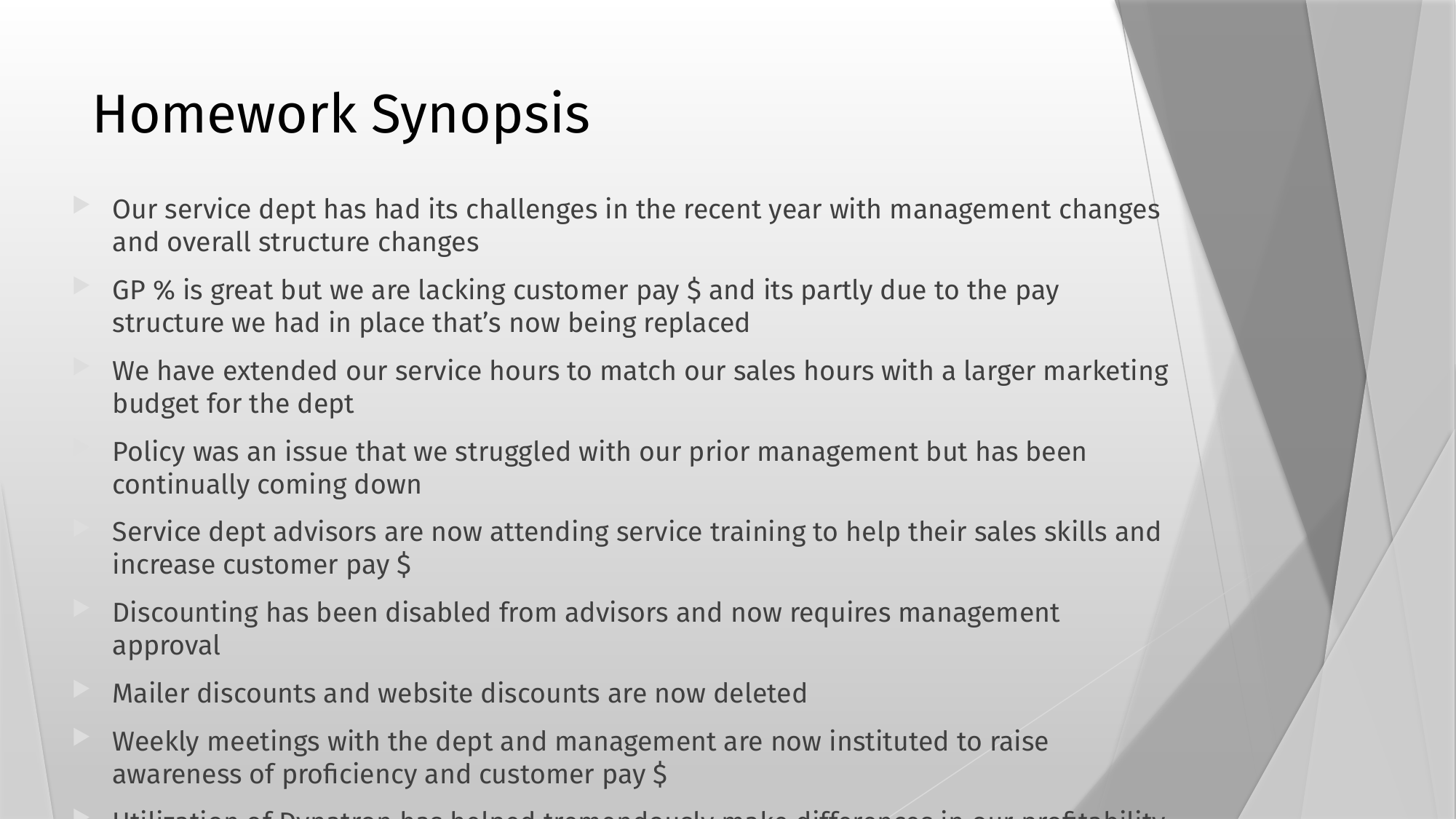

# Homework Synopsis
Our service dept has had its challenges in the recent year with management changes and overall structure changes
GP % is great but we are lacking customer pay $ and its partly due to the pay structure we had in place that’s now being replaced
We have extended our service hours to match our sales hours with a larger marketing budget for the dept
Policy was an issue that we struggled with our prior management but has been continually coming down
Service dept advisors are now attending service training to help their sales skills and increase customer pay $
Discounting has been disabled from advisors and now requires management approval
Mailer discounts and website discounts are now deleted
Weekly meetings with the dept and management are now instituted to raise awareness of proficiency and customer pay $
Utilization of Dynatron has helped tremendously make differences in our profitability